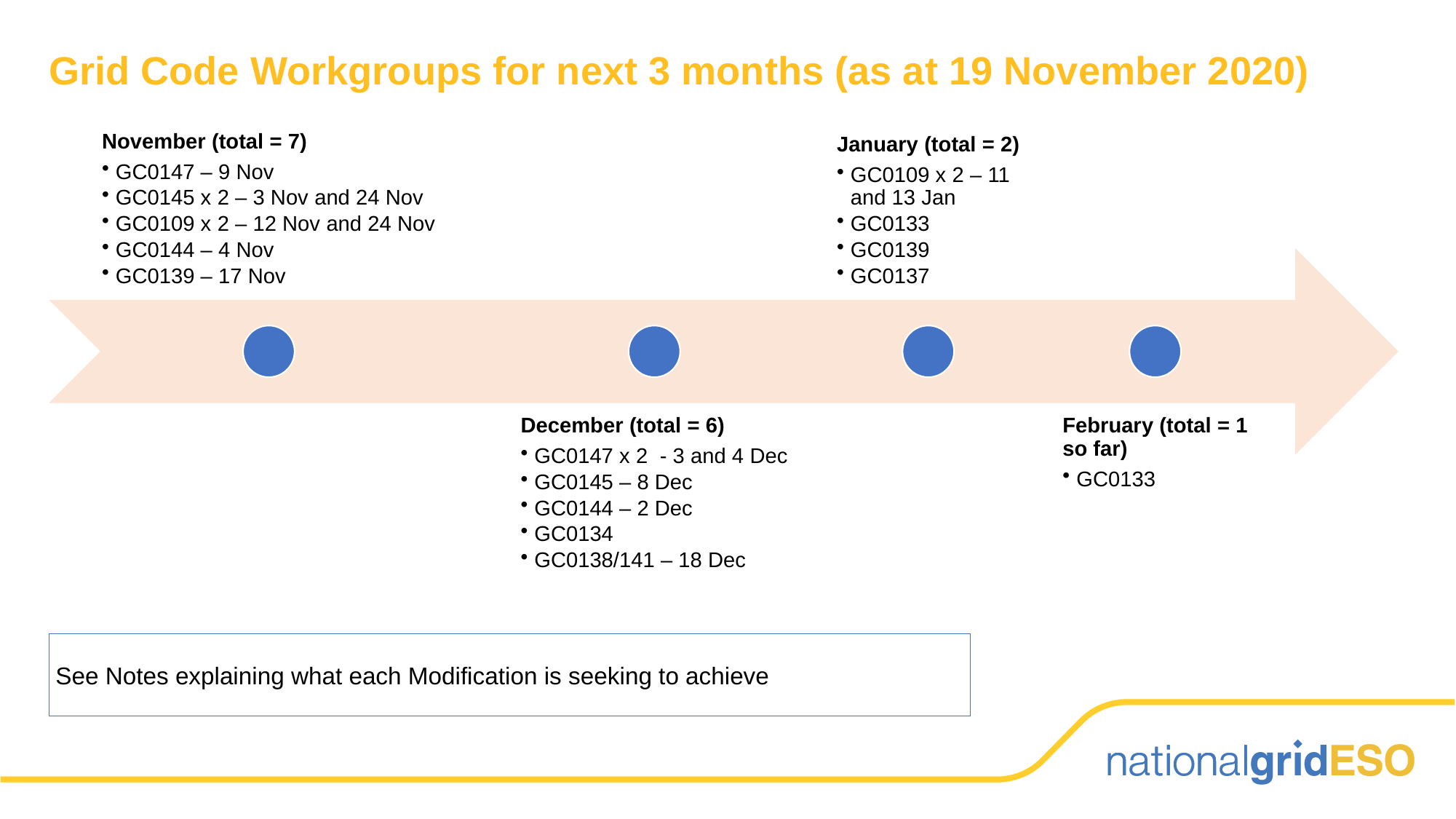

Grid Code Workgroups for next 3 months (as at 19 November 2020)
November (total = 7)
GC0147 – 9 Nov
GC0145 x 2 – 3 Nov and 24 Nov
GC0109 x 2 – 12 Nov and 24 Nov
GC0144 – 4 Nov
GC0139 – 17 Nov
December (total = 6)
GC0147 x 2  - 3 and 4 Dec
GC0145 – 8 Dec
GC0144 – 2 Dec
GC0134
GC0138/141 – 18 Dec
January (total = 2)
GC0109 x 2 – 11 and 13 Jan
GC0133
GC0139
GC0137
February (total = 1 so far)
GC0133

 See Notes explaining what each Modification is seeking to achieve